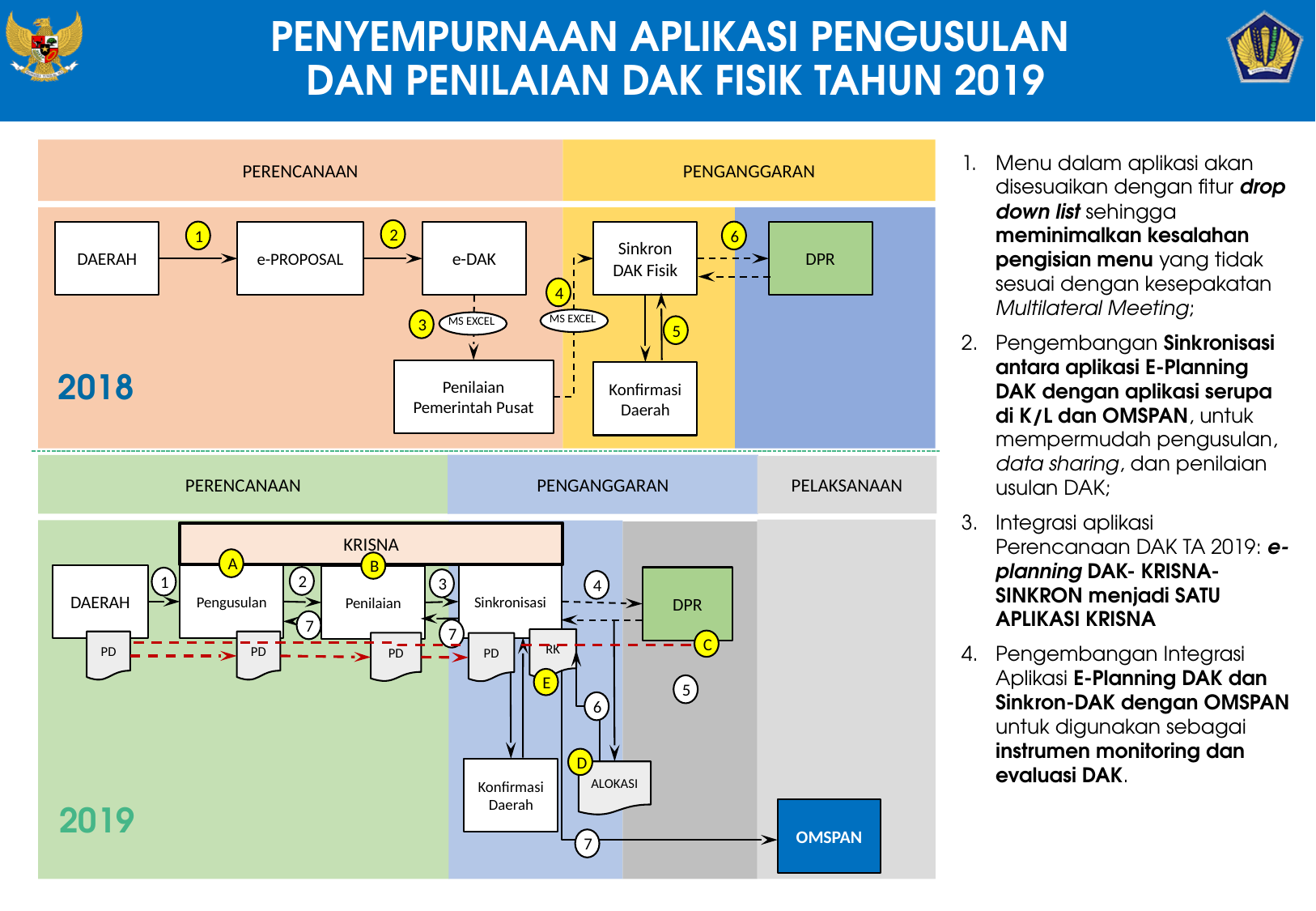

PENYEMPURNAAN APLIKASI PENGUSULAN
DAN PENILAIAN DAK FISIK TAHUN 2019
PERENCANAAN
PENGANGGARAN
Menu dalam aplikasi akan disesuaikan dengan fitur drop down list sehingga meminimalkan kesalahan pengisian menu yang tidak sesuai dengan kesepakatan Multilateral Meeting;
Pengembangan Sinkronisasi antara aplikasi E-Planning DAK dengan aplikasi serupa di K/L dan OMSPAN, untuk mempermudah pengusulan, data sharing, dan penilaian usulan DAK;
Integrasi aplikasi Perencanaan DAK TA 2019: e-planning DAK- KRISNA- SINKRON menjadi SATU APLIKASI KRISNA
Pengembangan Integrasi Aplikasi E-Planning DAK dan Sinkron-DAK dengan OMSPAN untuk digunakan sebagai instrumen monitoring dan evaluasi DAK.

2
1
6
DAERAH
e-PROPOSAL
e-DAK
Sinkron DAK Fisik
DPR
4
MS EXCEL

MS EXCEL

3
5
2018
Penilaian Pemerintah Pusat
Konfirmasi Daerah
PENGANGGARAN
PERENCANAAN
PELAKSANAAN

KRISNA
A
B
DAERAH
Pengusulan
Sinkronisasi
Penilaian
2
DPR
1
3
4
7
7
RK
C
PD
PD
PD
PD
E
5
6
D
Konfirmasi Daerah
ALOKASI
2019
OMSPAN
7